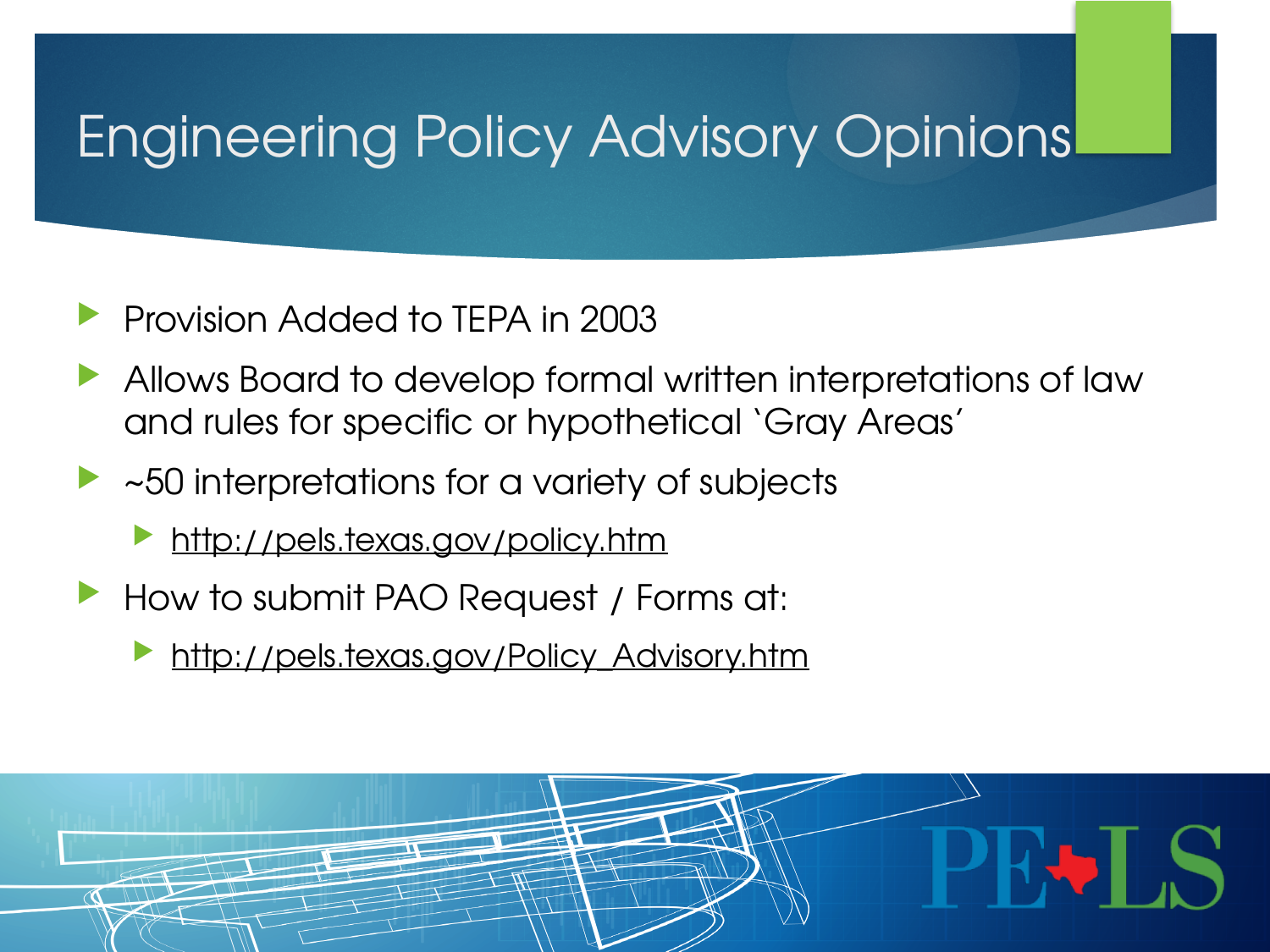

# Engineering Policy Advisory Opinions
Provision Added to TEPA in 2003
Allows Board to develop formal written interpretations of law and rules for specific or hypothetical ‘Gray Areas’
~50 interpretations for a variety of subjects
http://pels.texas.gov/policy.htm
How to submit PAO Request / Forms at:
http://pels.texas.gov/Policy_Advisory.htm